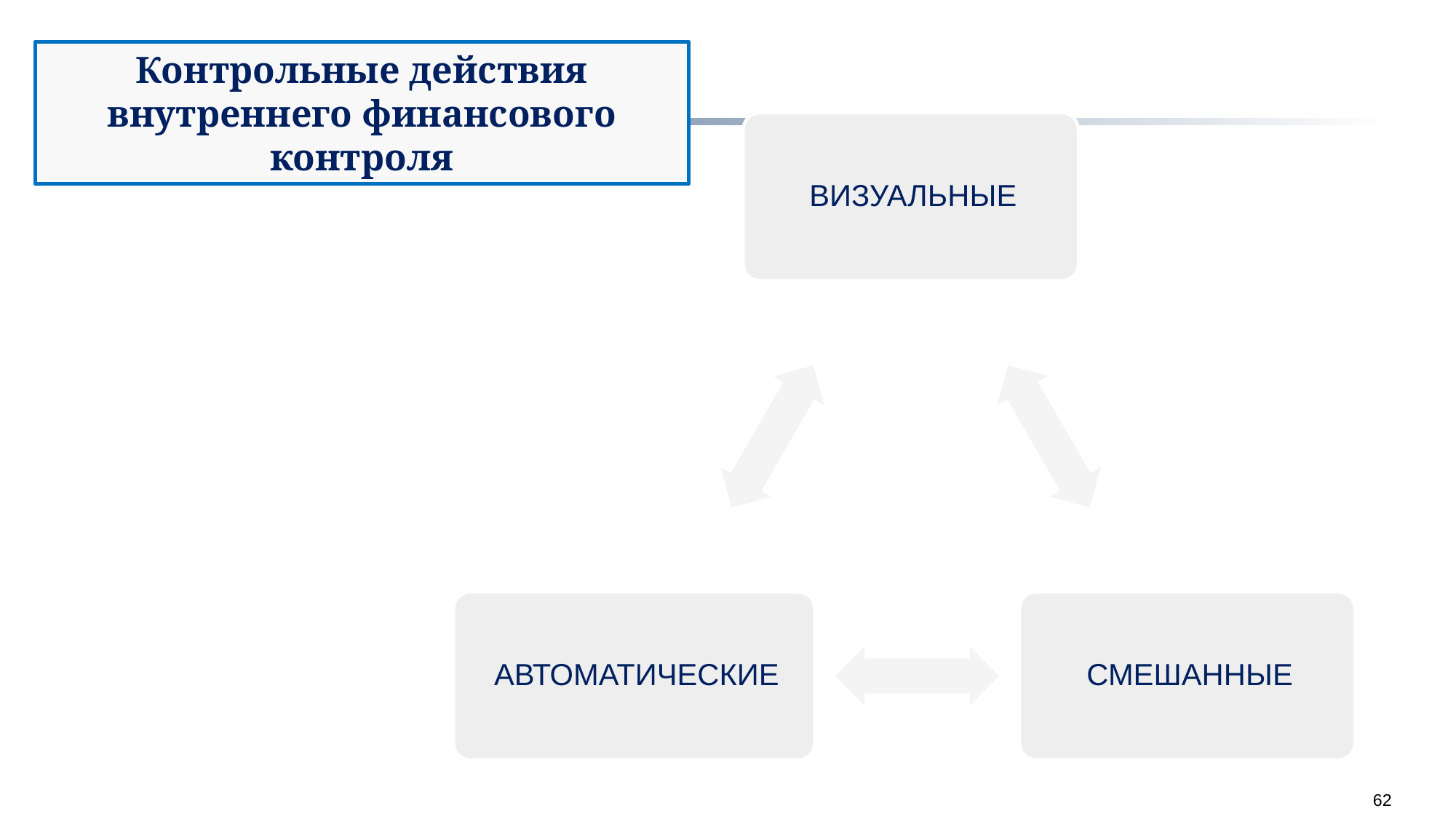

Контрольные действия внутреннего финансового контроля
ВИЗУАЛЬНЫЕ

СМЕШАННЫЕ

АВТОМАТИЧЕСКИЕ